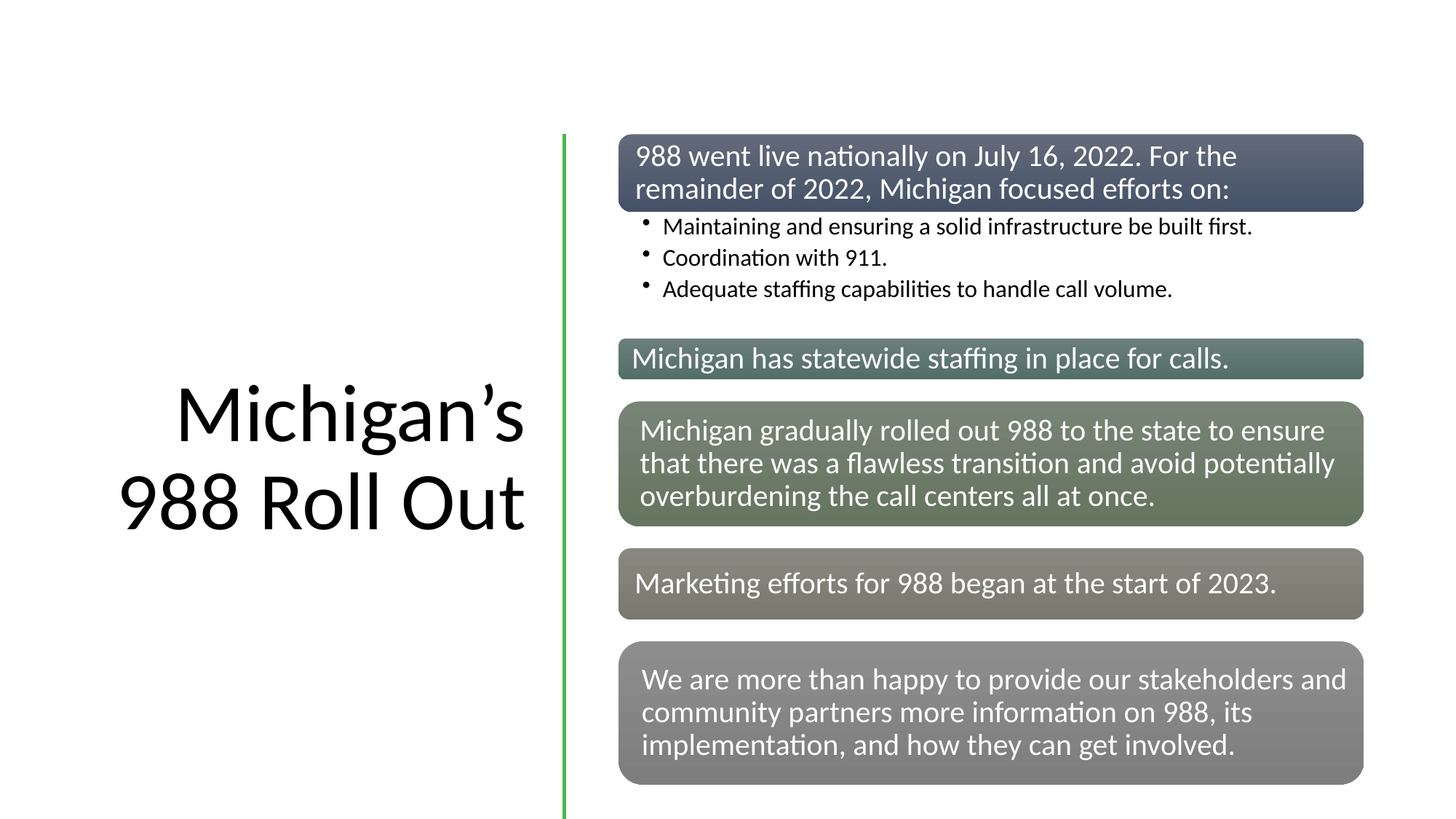

988 went live nationally on July 16, 2022. For the remainder of 2022, Michigan focused efforts on:
Maintaining and ensuring a solid infrastructure be built first.
Coordination with 911.
Adequate staffing capabilities to handle call volume.
Michigan has statewide staffing in place for calls.
Michigan gradually rolled out 988 to the state to ensure that there was a flawless transition and avoid potentially overburdening the call centers all at once.
Marketing efforts for 988 began at the start of 2023.
We are more than happy to provide our stakeholders and community partners more information on 988, its implementation, and how they can get involved.
# Michigan’s 988 Roll Out